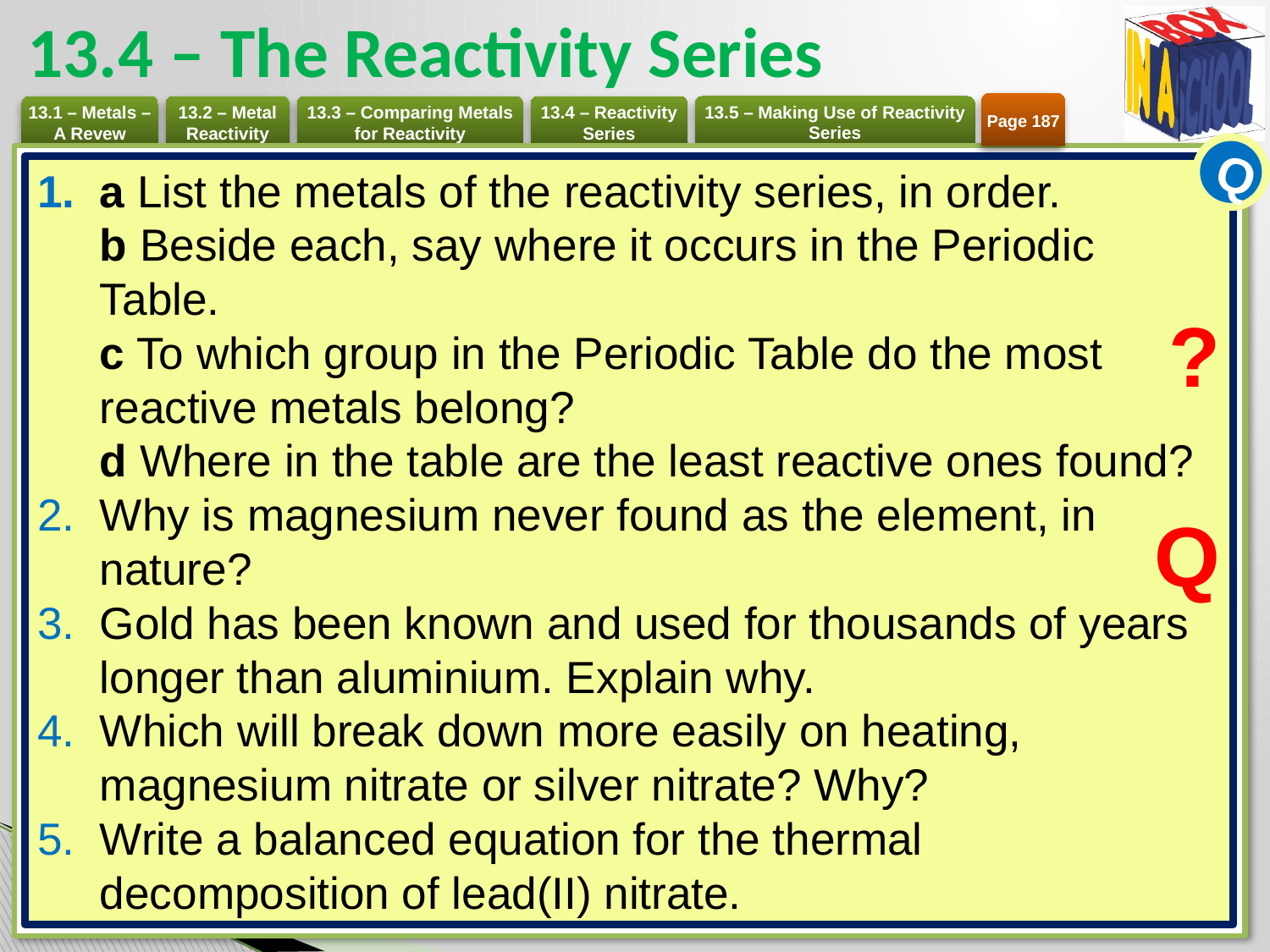

# 13.4 – The Reactivity Series
Page 187
Q
a List the metals of the reactivity series, in order.
b Beside each, say where it occurs in the Periodic Table.
c To which group in the Periodic Table do the most reactive metals belong?
d Where in the table are the least reactive ones found?
Why is magnesium never found as the element, in nature?
Gold has been known and used for thousands of years longer than aluminium. Explain why.
Which will break down more easily on heating, magnesium nitrate or silver nitrate? Why?
Write a balanced equation for the thermal decomposition of lead(II) nitrate.
?
Q